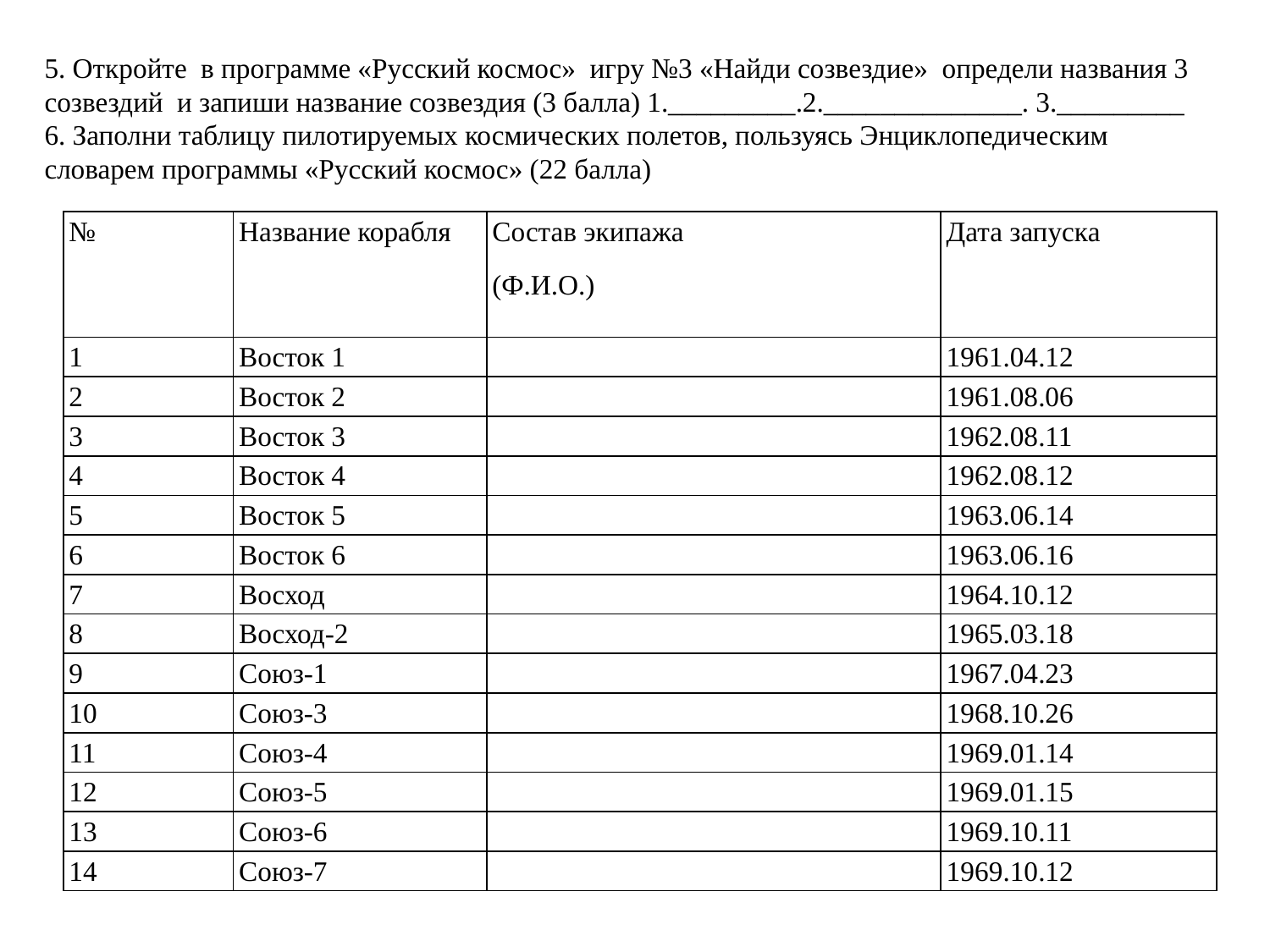

5. Откройте  в программе «Русский космос»  игру №3 «Найди созвездие»  определи названия 3 созвездий  и запиши название созвездия (3 балла) 1._________.2.______________. 3._________
6. Заполни таблицу пилотируемых космических полетов, пользуясь Энциклопедическим словарем программы «Русский космос» (22 балла)

| № | Название корабля | Состав экипажа (Ф.И.О.) | Дата запуска |
| --- | --- | --- | --- |
| 1 | Восток 1 |  | 1961.04.12 |
| 2 | Восток 2 |  | 1961.08.06 |
| 3 | Восток 3 |  | 1962.08.11 |
| 4 | Восток 4 |  | 1962.08.12 |
| 5 | Восток 5 |  | 1963.06.14 |
| 6 | Восток 6 |  | 1963.06.16 |
| 7 | Восход |  | 1964.10.12 |
| 8 | Восход-2 |  | 1965.03.18 |
| 9 | Союз-1 |  | 1967.04.23 |
| 10 | Союз-3 |  | 1968.10.26 |
| 11 | Союз-4 |  | 1969.01.14 |
| 12 | Союз-5 |  | 1969.01.15 |
| 13 | Союз-6 |  | 1969.10.11 |
| 14 | Союз-7 |  | 1969.10.12 |